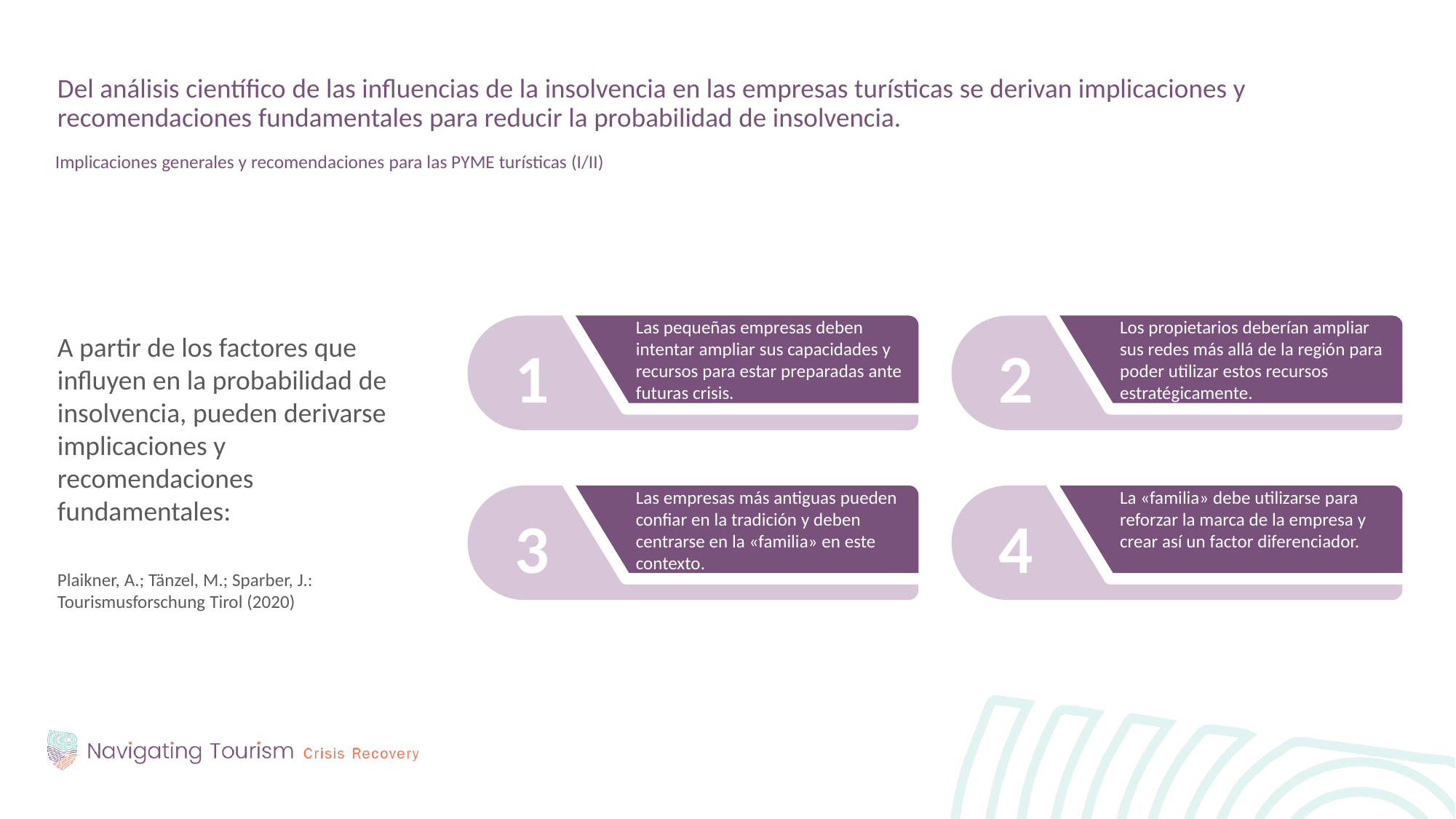

Del análisis científico de las influencias de la insolvencia en las empresas turísticas se derivan implicaciones y recomendaciones fundamentales para reducir la probabilidad de insolvencia.
Implicaciones generales y recomendaciones para las PYME turísticas (I/II)
A partir de los factores que influyen en la probabilidad de insolvencia, pueden derivarse implicaciones y recomendaciones fundamentales:
Plaikner, A.; Tänzel, M.; Sparber, J.: Tourismusforschung Tirol (2020)
Las pequeñas empresas deben intentar ampliar sus capacidades y recursos para estar preparadas ante futuras crisis.
Los propietarios deberían ampliar sus redes más allá de la región para poder utilizar estos recursos estratégicamente.

1
2
Las empresas más antiguas pueden confiar en la tradición y deben centrarse en la «familia» en este contexto.
La «familia» debe utilizarse para reforzar la marca de la empresa y crear así un factor diferenciador.

3
4